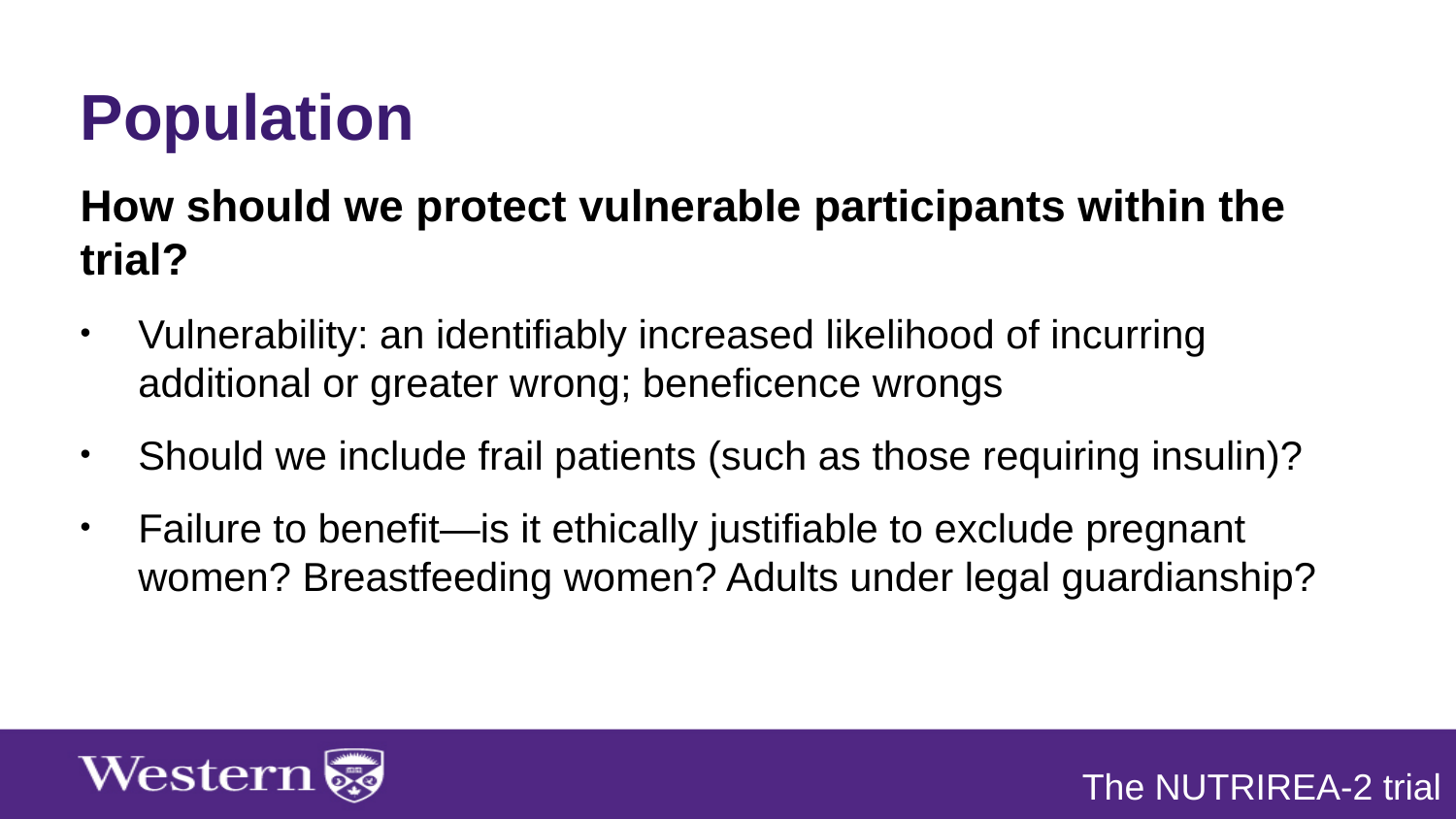

Population
How should we protect vulnerable participants within the trial?
Vulnerability: an identifiably increased likelihood of incurring additional or greater wrong; beneficence wrongs
Should we include frail patients (such as those requiring insulin)?
Failure to benefit—is it ethically justifiable to exclude pregnant women? Breastfeeding women? Adults under legal guardianship?

The NUTRIREA-2 trial